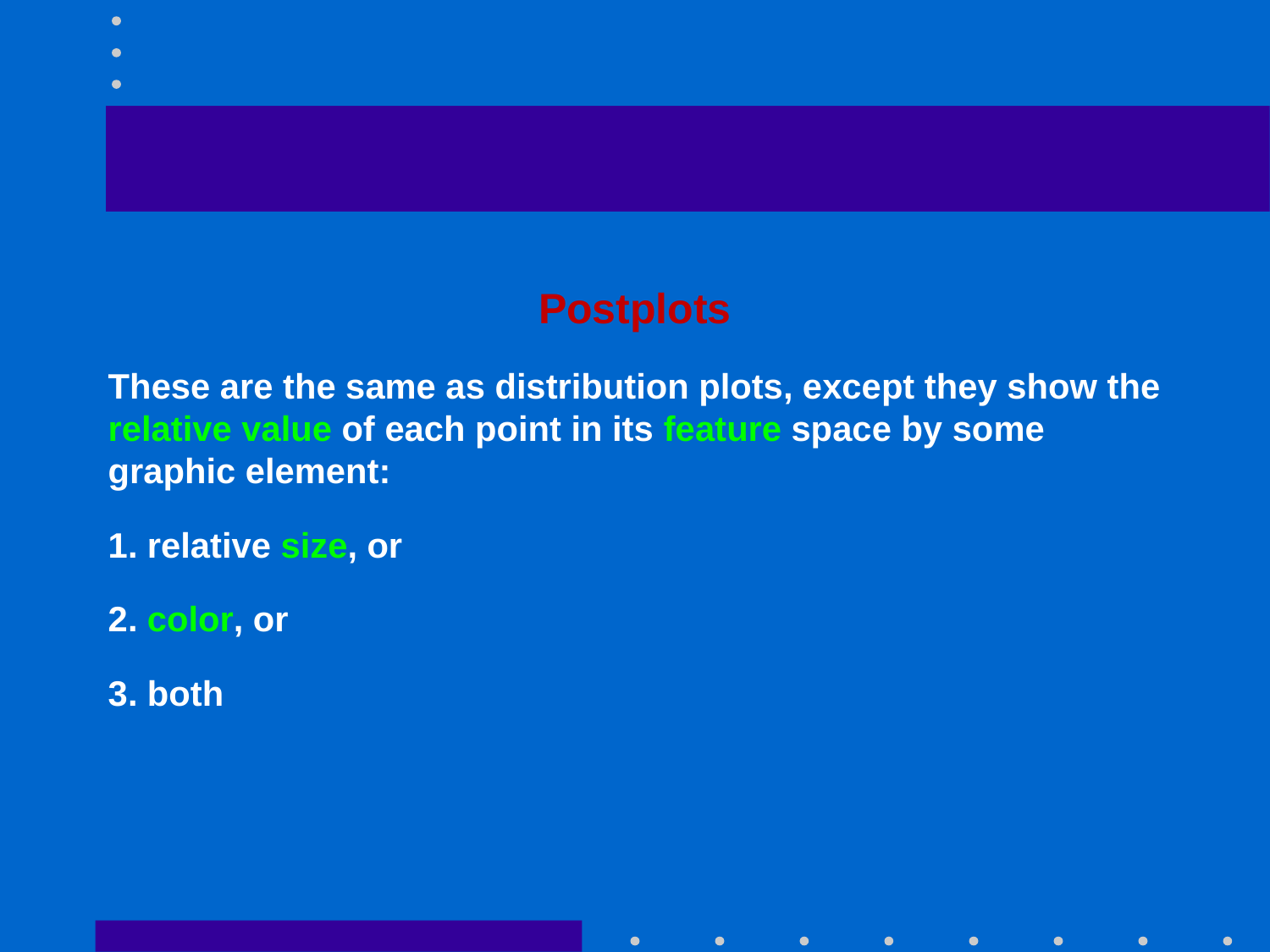

#
Postplots
These are the same as distribution plots, except they show the relative value of each point in its feature space by some graphic element:
1. relative size, or
2. color, or
3. both